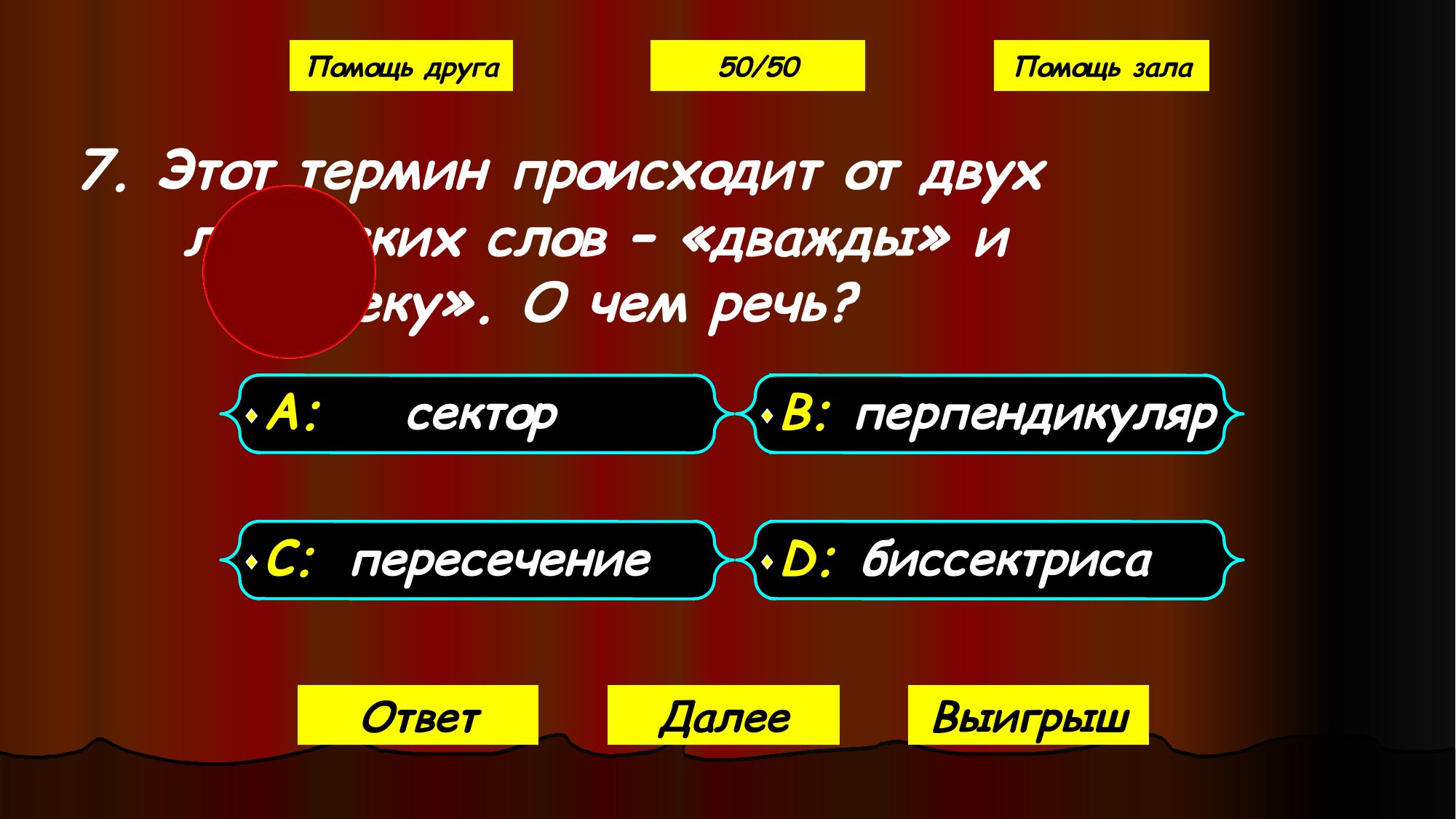

Помощь друга
50/50
Помощь зала
 7. Этот термин происходит от двух латинских слов – «дважды» и «секу». О чем речь?

А:    сектор
В: перпендикуляр

С:     пересечение

D:  биссектриса

Ответ
Далее
Выигрыш